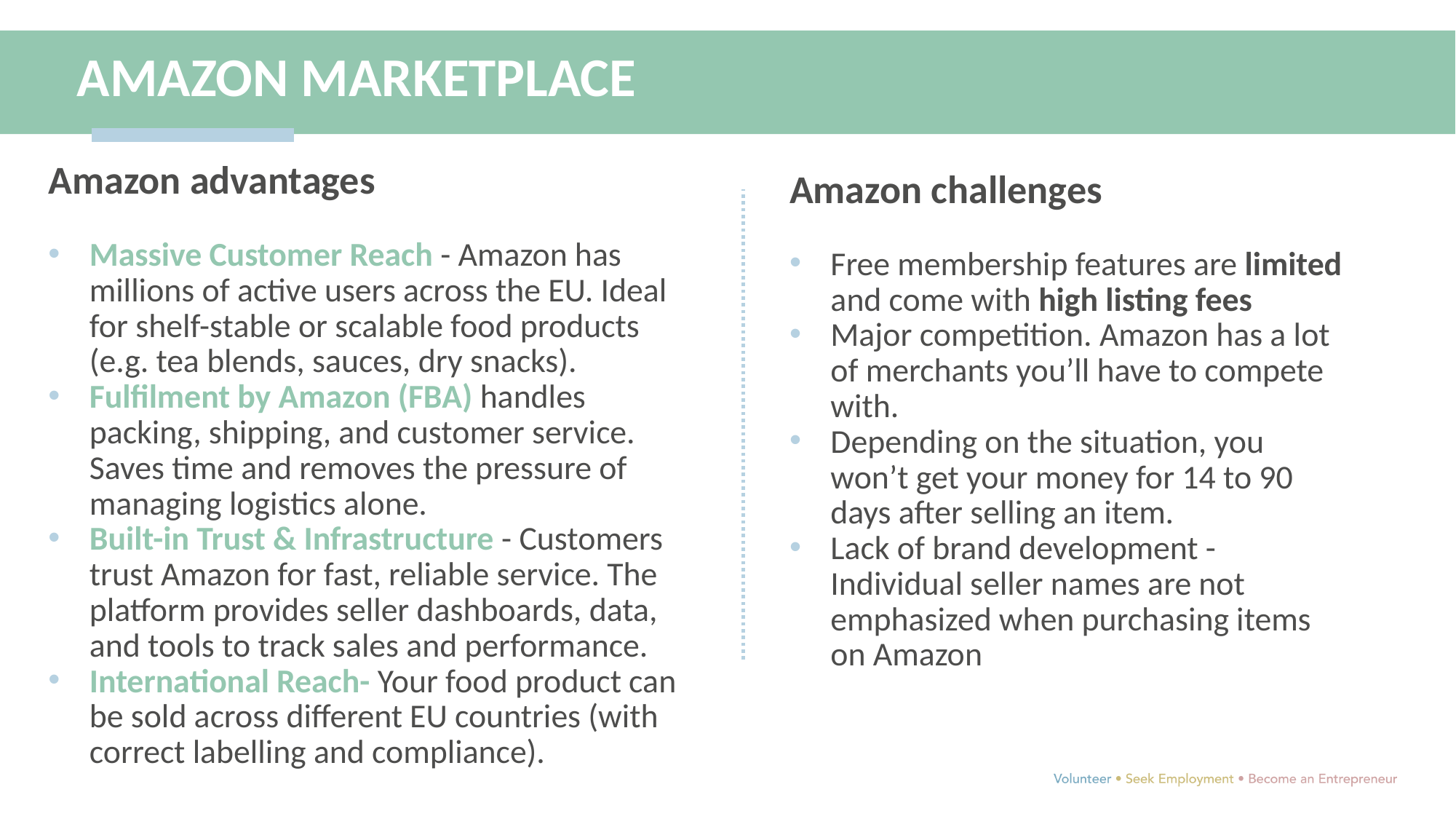

AMAZON MARKETPLACE
Amazon advantages

Massive Customer Reach - Amazon has millions of active users across the EU. Ideal for shelf-stable or scalable food products (e.g. tea blends, sauces, dry snacks).
Fulfilment by Amazon (FBA) handles packing, shipping, and customer service. Saves time and removes the pressure of managing logistics alone.
Built-in Trust & Infrastructure - Customers trust Amazon for fast, reliable service. The platform provides seller dashboards, data, and tools to track sales and performance.
International Reach- Your food product can be sold across different EU countries (with correct labelling and compliance).

Amazon challenges

Free membership features are limited and come with high listing fees
Major competition. Amazon has a lot of merchants you’ll have to compete with.
Depending on the situation, you won’t get your money for 14 to 90 days after selling an item.
Lack of brand development - Individual seller names are not emphasized when purchasing items on Amazon